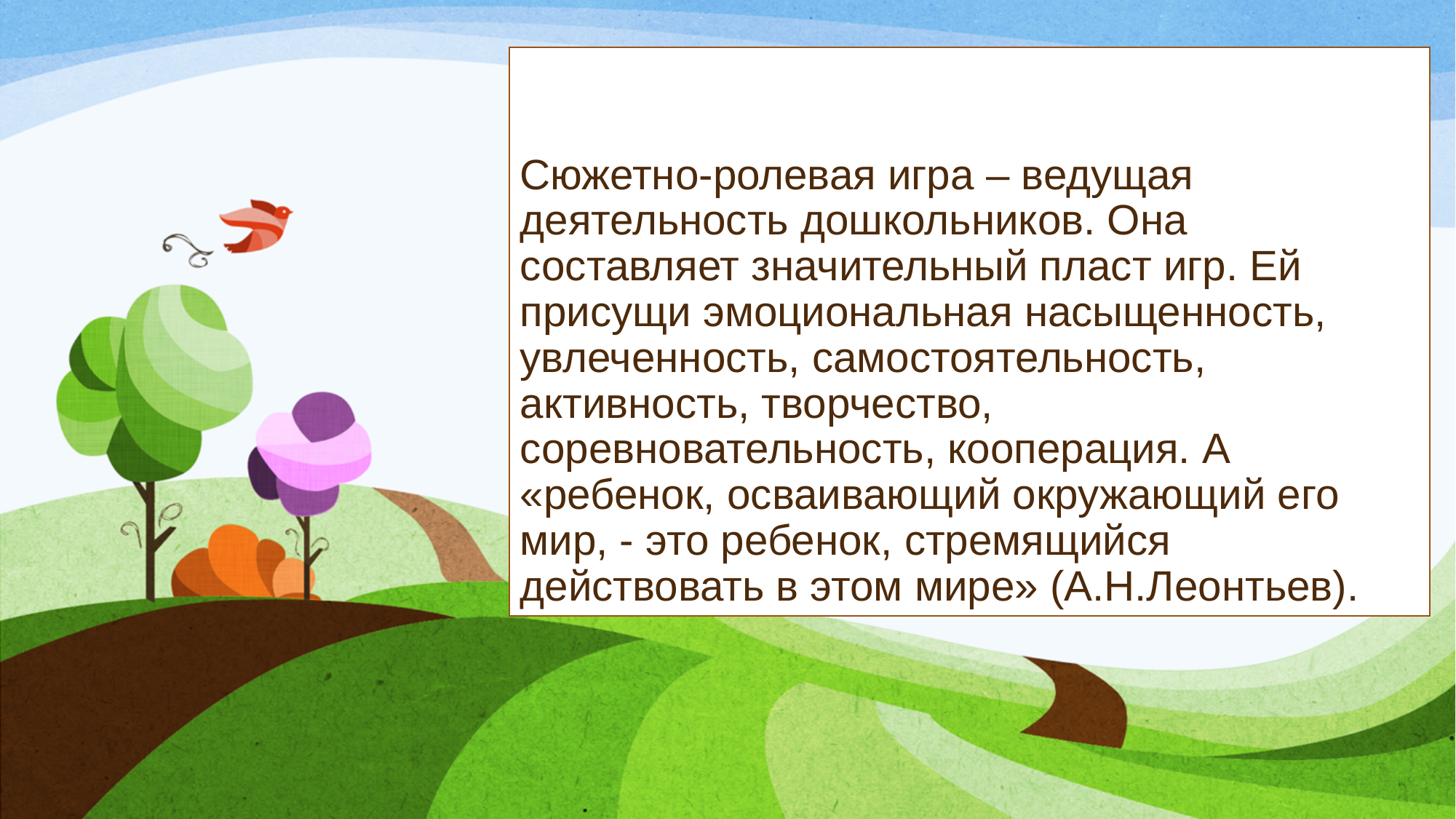

# Сюжетно-ролевая игра – ведущая деятельность дошкольников. Она составляет значительный пласт игр. Ей присущи эмоциональная насыщенность, увлеченность, самостоятельность, активность, творчество, соревновательность, кооперация. А «ребенок, осваивающий окружающий его мир, - это ребенок, стремящийся действовать в этом мире» (А.Н.Леонтьев).